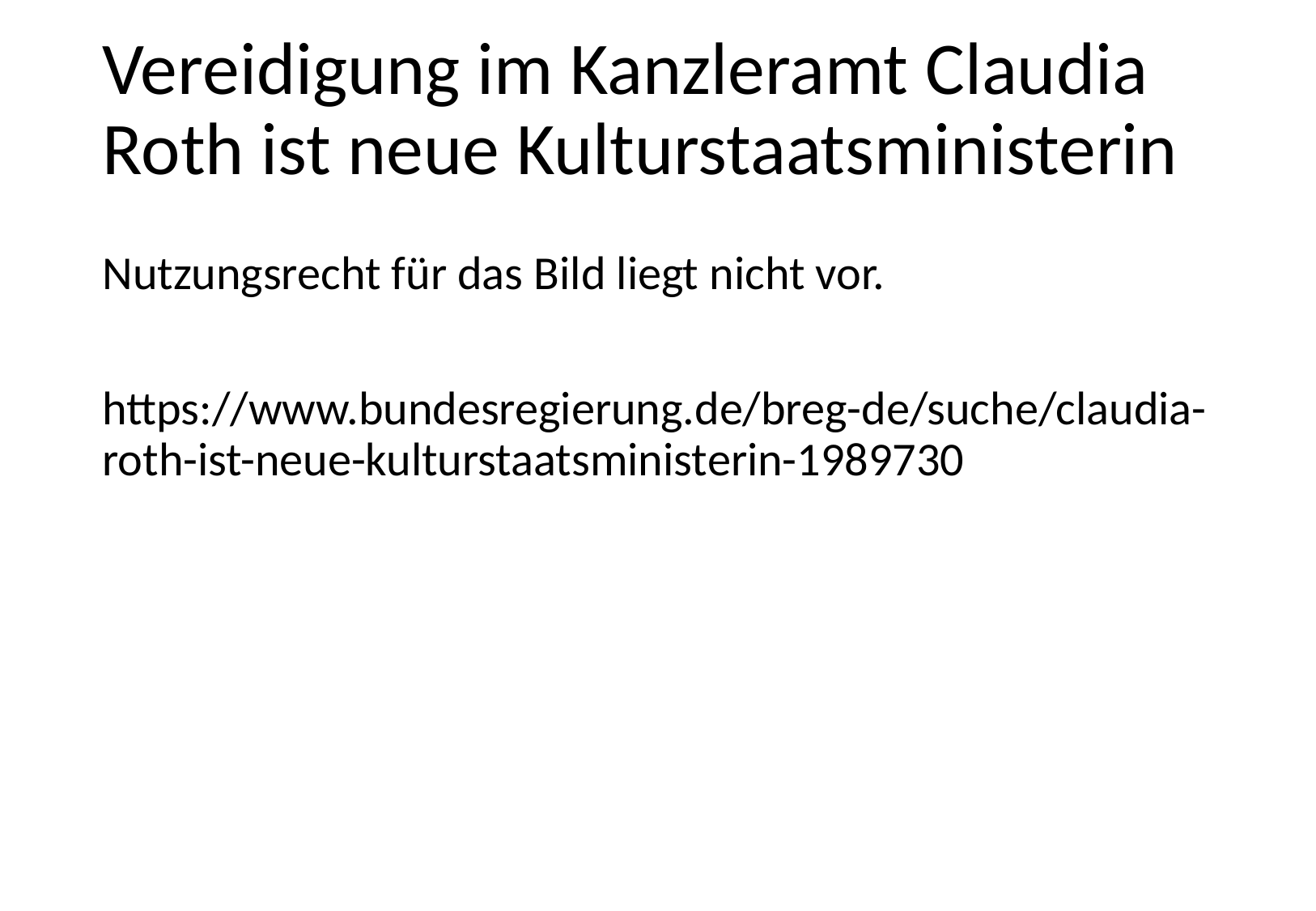

# Vereidigung im Kanzleramt Claudia Roth ist neue Kulturstaatsministerin
Nutzungsrecht für das Bild liegt nicht vor.

https://www.bundesregierung.de/breg-de/suche/claudia-roth-ist-neue-kulturstaatsministerin-1989730